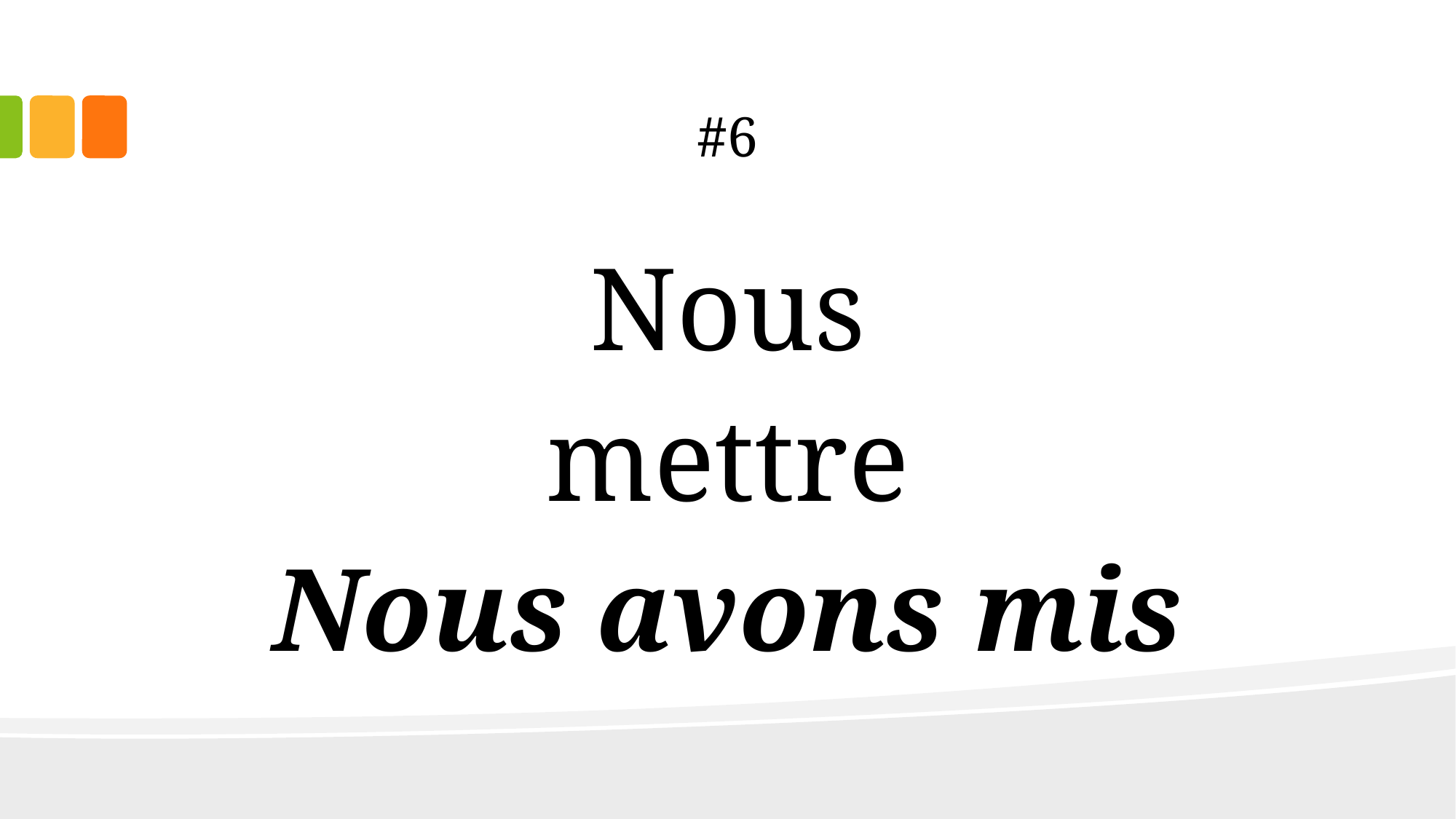

# #6
Nous
mettre
Nous avons mis